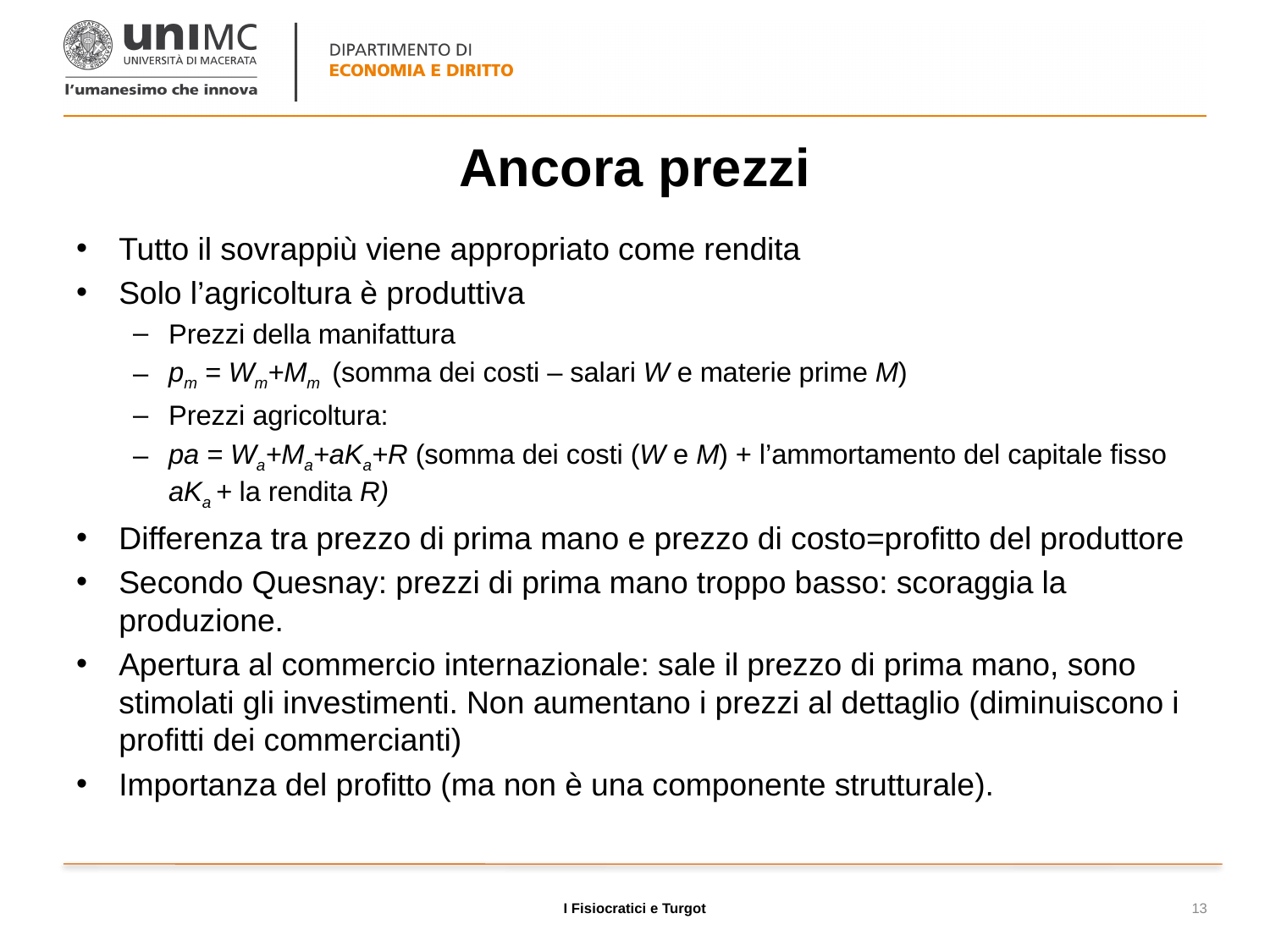

# Ancora prezzi
Tutto il sovrappiù viene appropriato come rendita
Solo l’agricoltura è produttiva
Prezzi della manifattura
pm = Wm+Mm  (somma dei costi – salari W e materie prime M)
Prezzi agricoltura:
pa = Wa+Ma+aKa+R (somma dei costi (W e M) + l’ammortamento del capitale fisso aKa + la rendita R)
Differenza tra prezzo di prima mano e prezzo di costo=profitto del produttore
Secondo Quesnay: prezzi di prima mano troppo basso: scoraggia la produzione.
Apertura al commercio internazionale: sale il prezzo di prima mano, sono stimolati gli investimenti. Non aumentano i prezzi al dettaglio (diminuiscono i profitti dei commercianti)
Importanza del profitto (ma non è una componente strutturale).

I Fisiocratici e Turgot
13